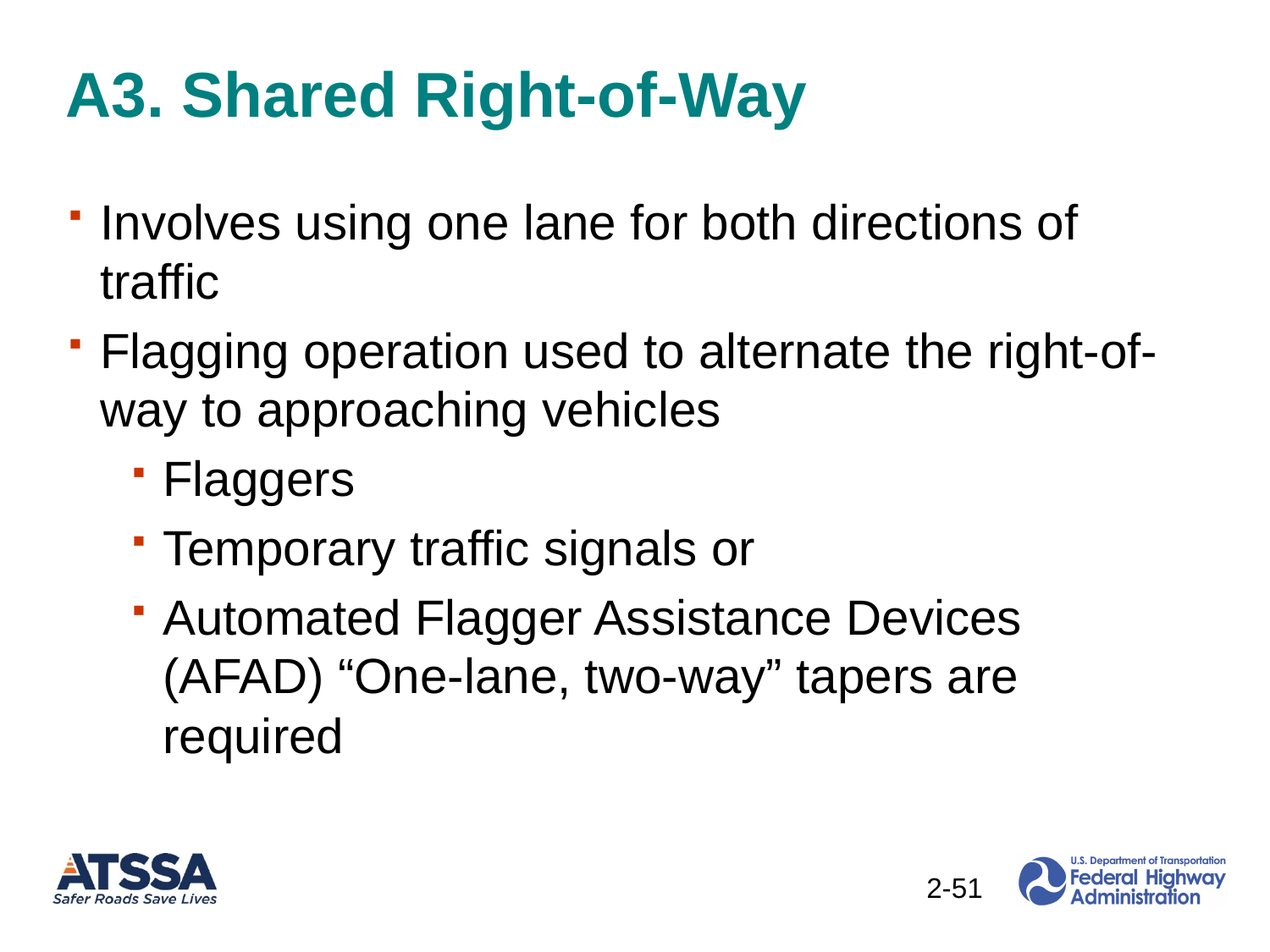

# A3. Shared Right-of-Way
Involves using one lane for both directions of traffic
Flagging operation used to alternate the right-of-way to approaching vehicles
Flaggers
Temporary traffic signals or
Automated Flagger Assistance Devices (AFAD) “One-lane, two-way” tapers are required